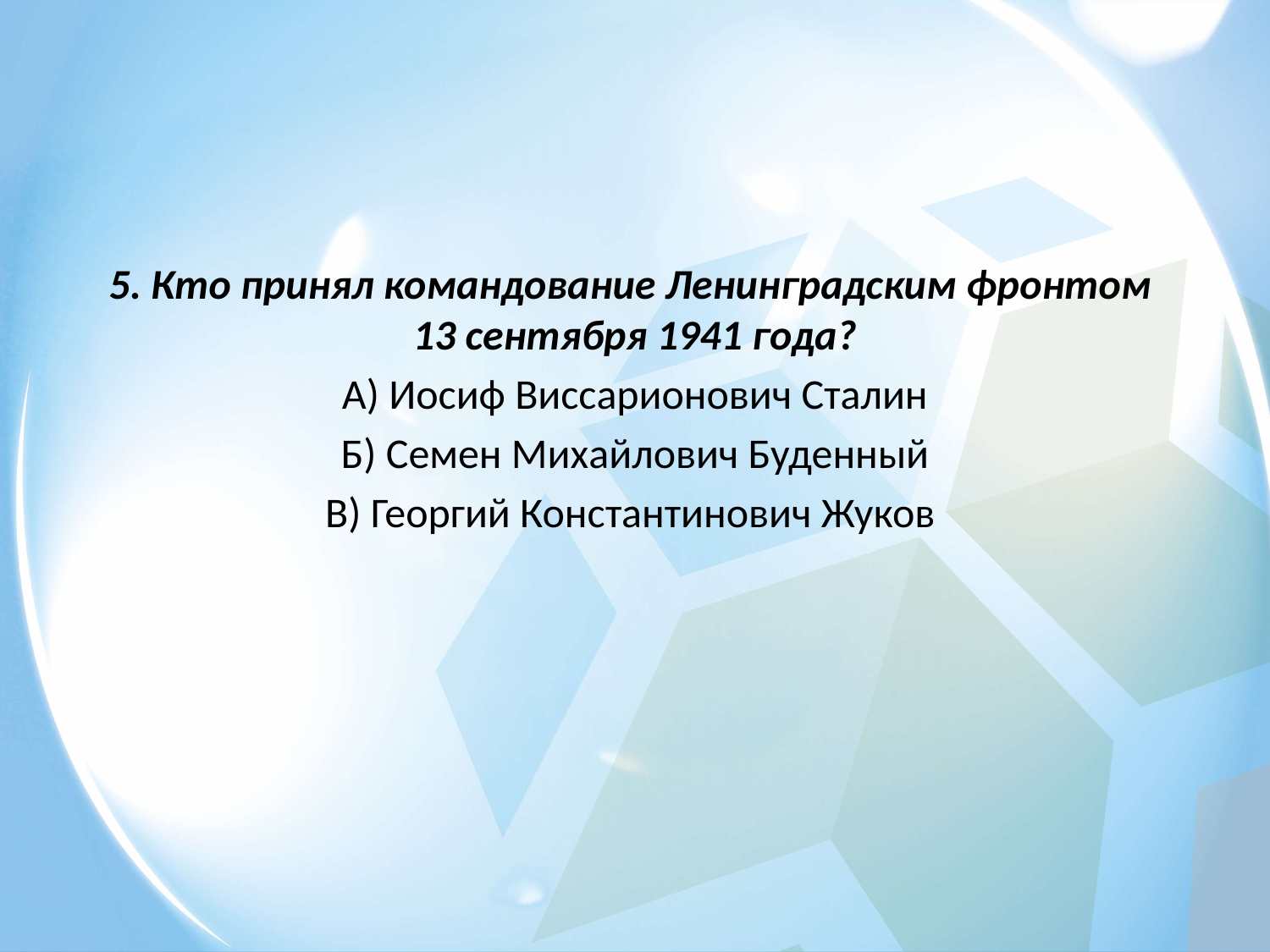

5. Кто принял командование Ленинградским фронтом
13 сентября 1941 года?
А) Иосиф Виссарионович Сталин
Б) Семен Михайлович Буденный
В) Георгий Константинович Жуков